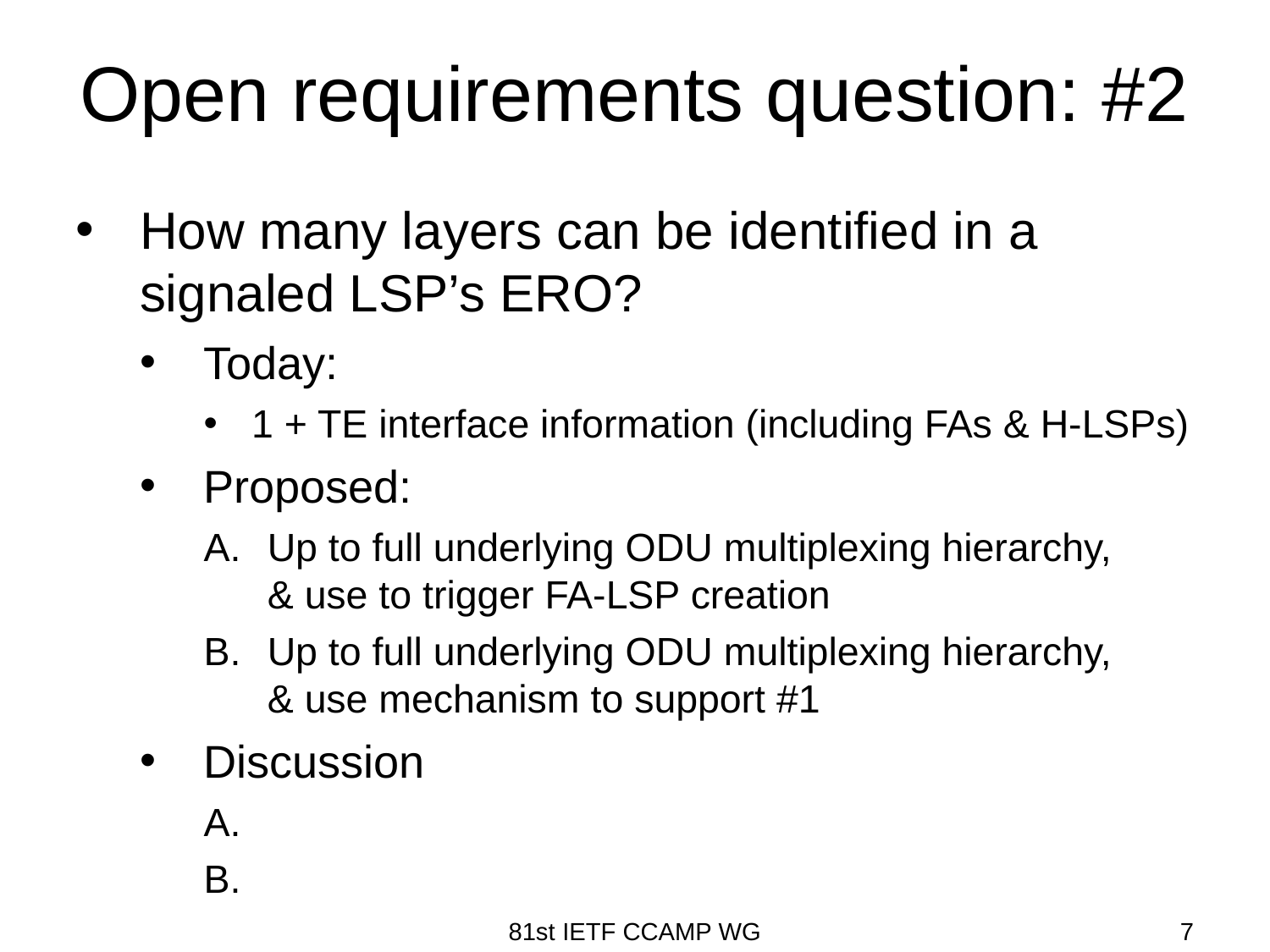

# Open requirements question: #2
How many layers can be identified in a signaled LSP’s ERO?
Today:
1 + TE interface information (including FAs & H-LSPs)
Proposed:
Up to full underlying ODU multiplexing hierarchy,
& use to trigger FA-LSP creation
Up to full underlying ODU multiplexing hierarchy,
& use mechanism to support #1
Discussion

81st IETF CCAMP WG
7